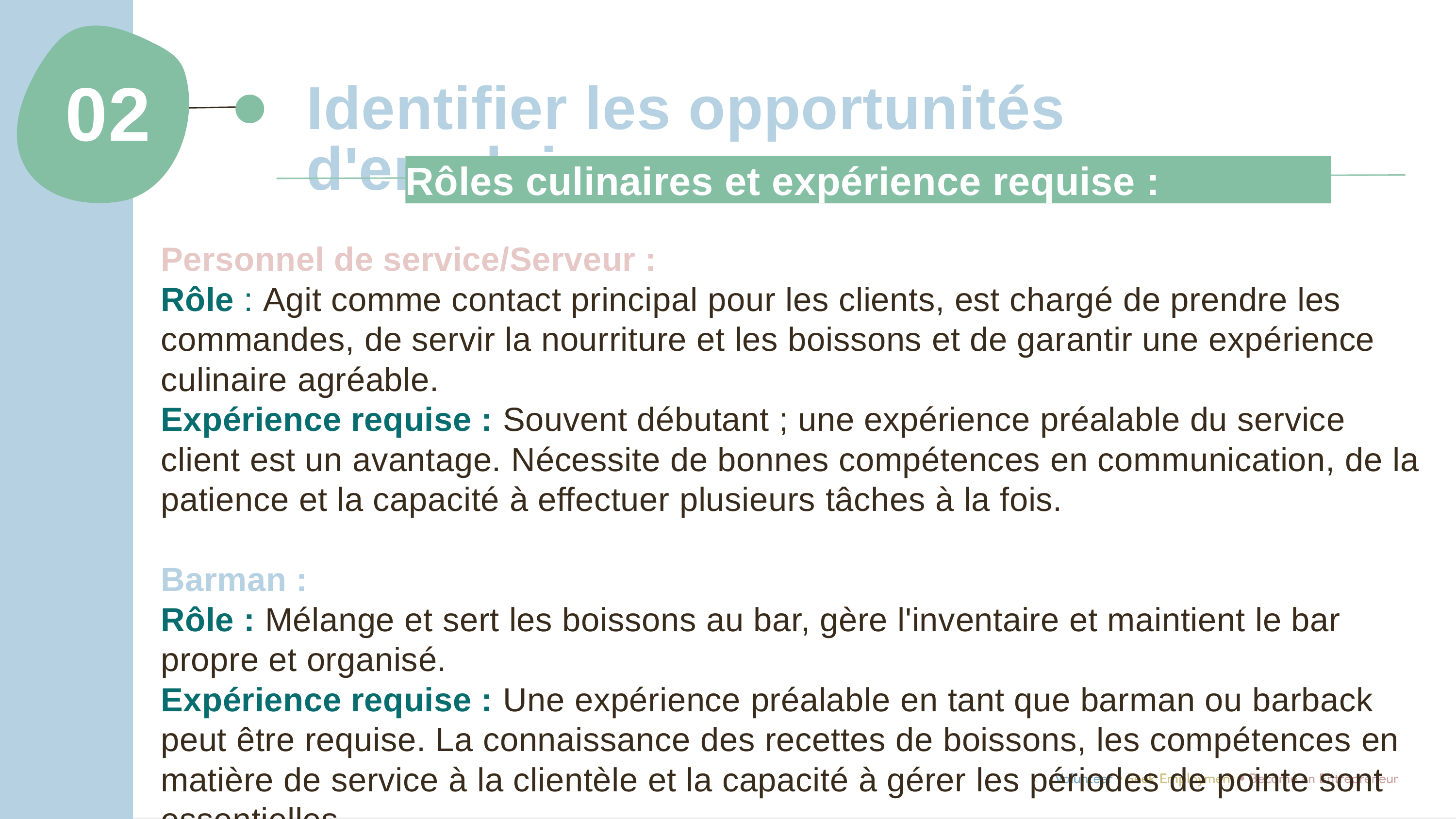

02
Identifier les opportunités d'emploi

Rôles culinaires et expérience requise :

Personnel de service/Serveur :
Rôle : Agit comme contact principal pour les clients, est chargé de prendre les commandes, de servir la nourriture et les boissons et de garantir une expérience culinaire agréable.
Expérience requise : Souvent débutant ; une expérience préalable du service client est un avantage. Nécessite de bonnes compétences en communication, de la patience et la capacité à effectuer plusieurs tâches à la fois.

Barman :
Rôle : Mélange et sert les boissons au bar, gère l'inventaire et maintient le bar propre et organisé.
Expérience requise : Une expérience préalable en tant que barman ou barback peut être requise. La connaissance des recettes de boissons, les compétences en matière de service à la clientèle et la capacité à gérer les périodes de pointe sont essentielles.